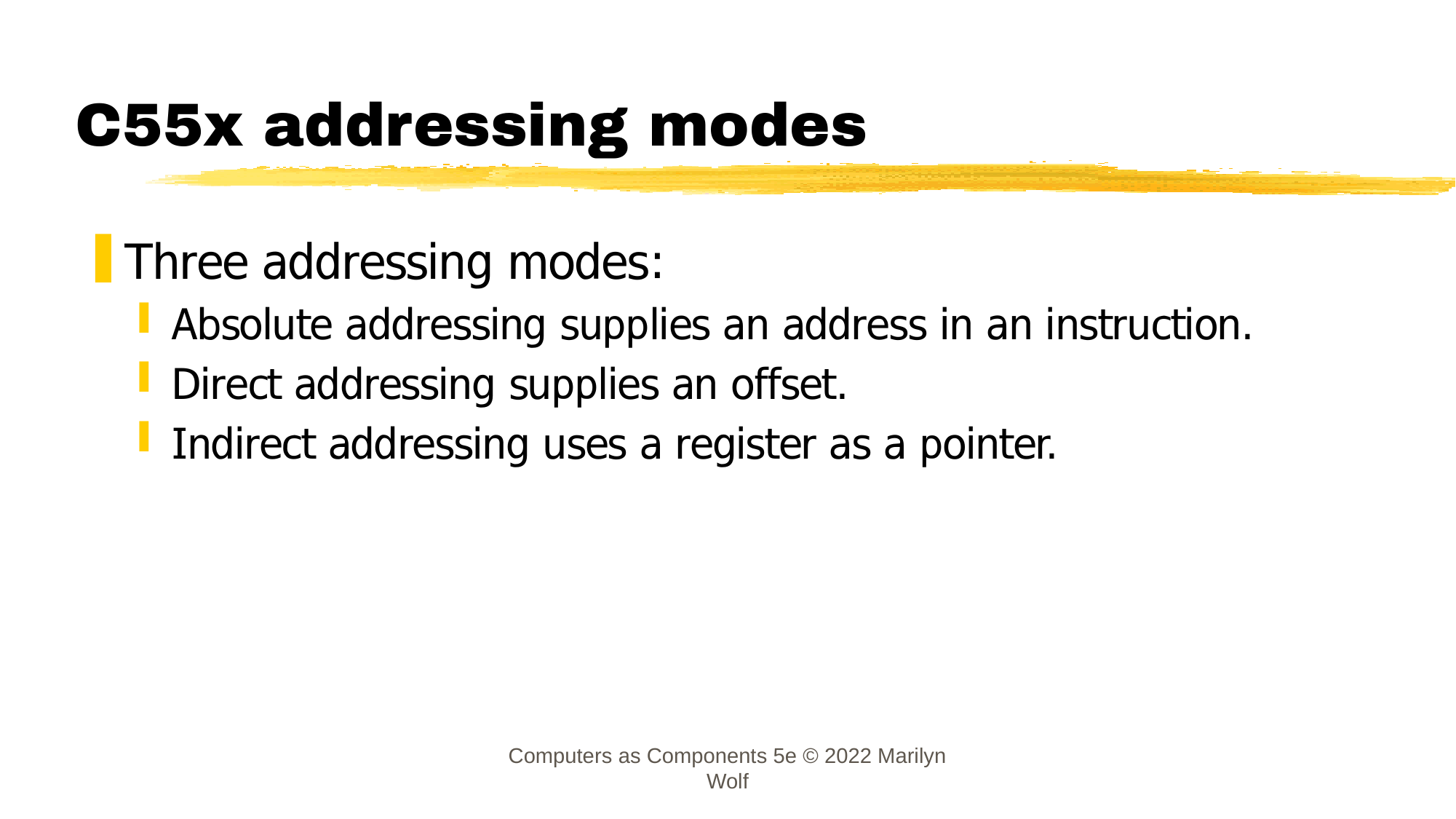

# C55x addressing modes
Three addressing modes:
Absolute addressing supplies an address in an instruction.
Direct addressing supplies an offset.
Indirect addressing uses a register as a pointer.
Computers as Components 5e © 2022 Marilyn Wolf